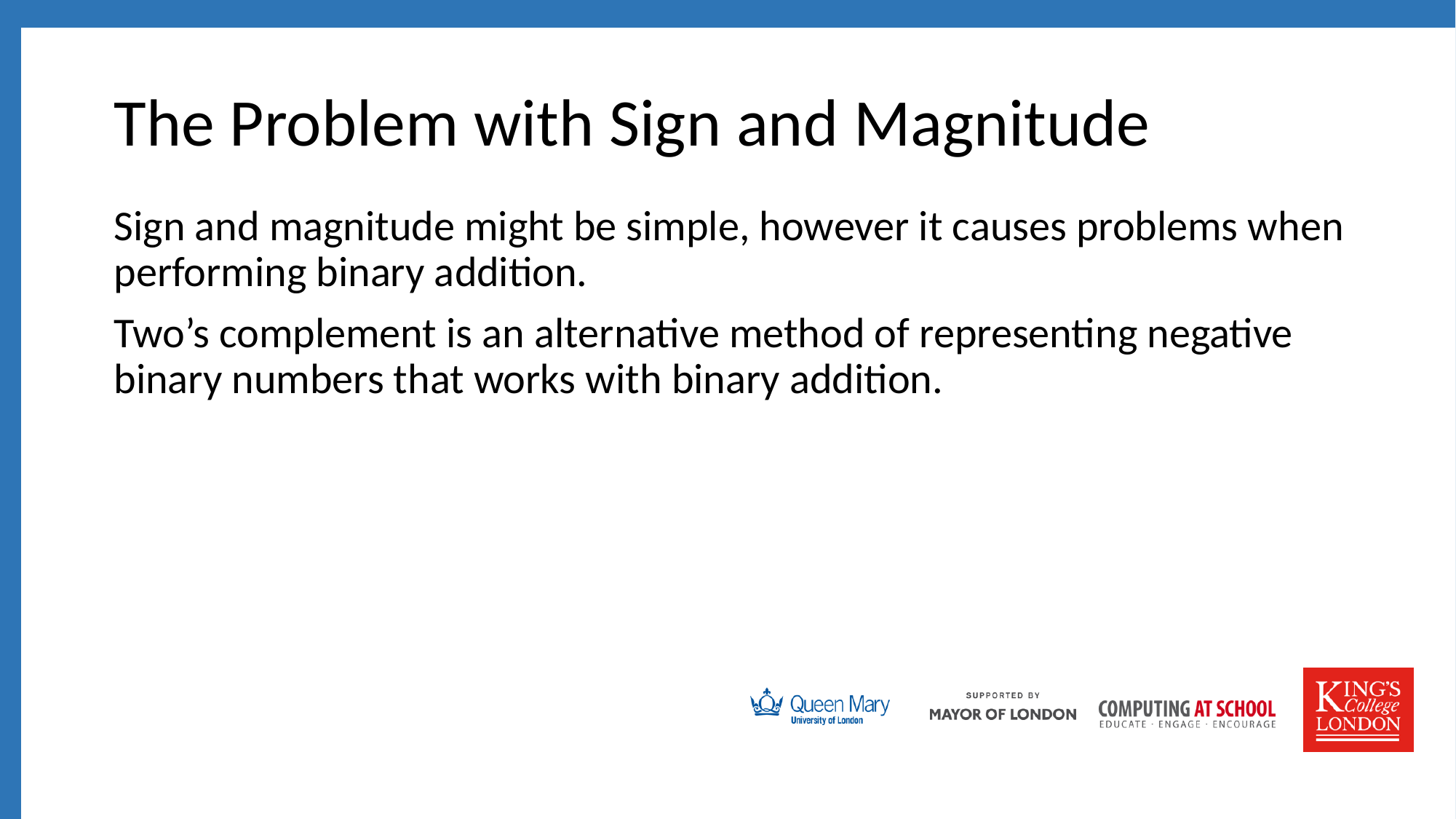

# The Problem with Sign and Magnitude
Sign and magnitude might be simple, however it causes problems when performing binary addition.
Two’s complement is an alternative method of representing negative binary numbers that works with binary addition.